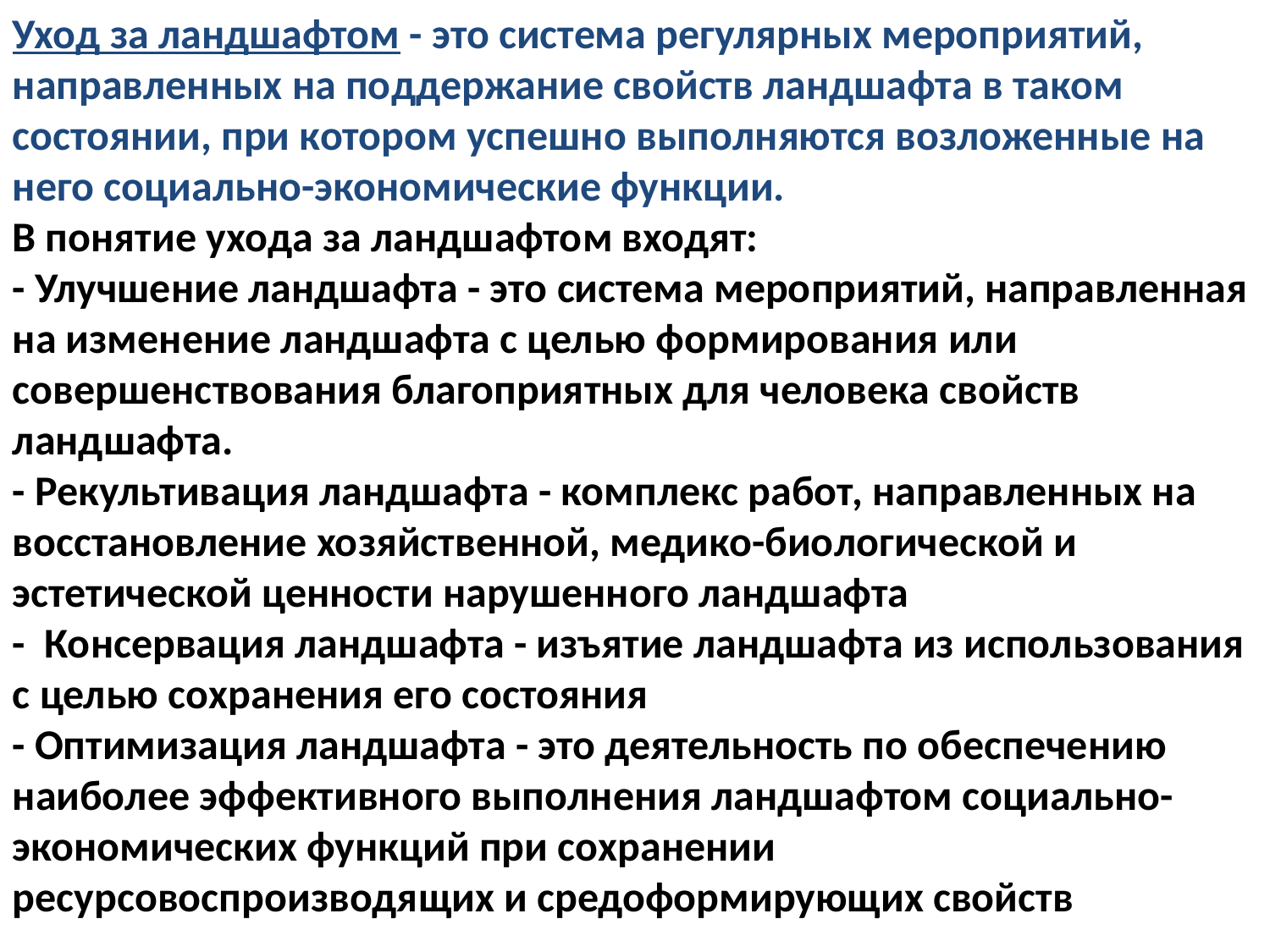

Уход за ландшафтом - это система регулярных мероприятий, направленных на поддержание свойств ландшафта в таком состоянии, при котором успешно выполняются возложенные на него социально-экономические функции.
В понятие ухода за ландшафтом входят:
- Улучшение ландшафта - это система мероприятий, направленная на изменение ландшафта с целью формирования или совершенствования благоприятных для человека свойств ландшафта.
- Рекультивация ландшафта - комплекс работ, направленных на восстановление хозяйственной, медико-биологической и эстетической ценности нарушенного ландшафта
-  Консервация ландшафта - изъятие ландшафта из использования с целью сохранения его состояния
- Оптимизация ландшафта - это деятельность по обеспечению наиболее эффективного выполнения ландшафтом социально-экономических функций при сохранении ресурсовоспроизводящих и средоформирующих свойств